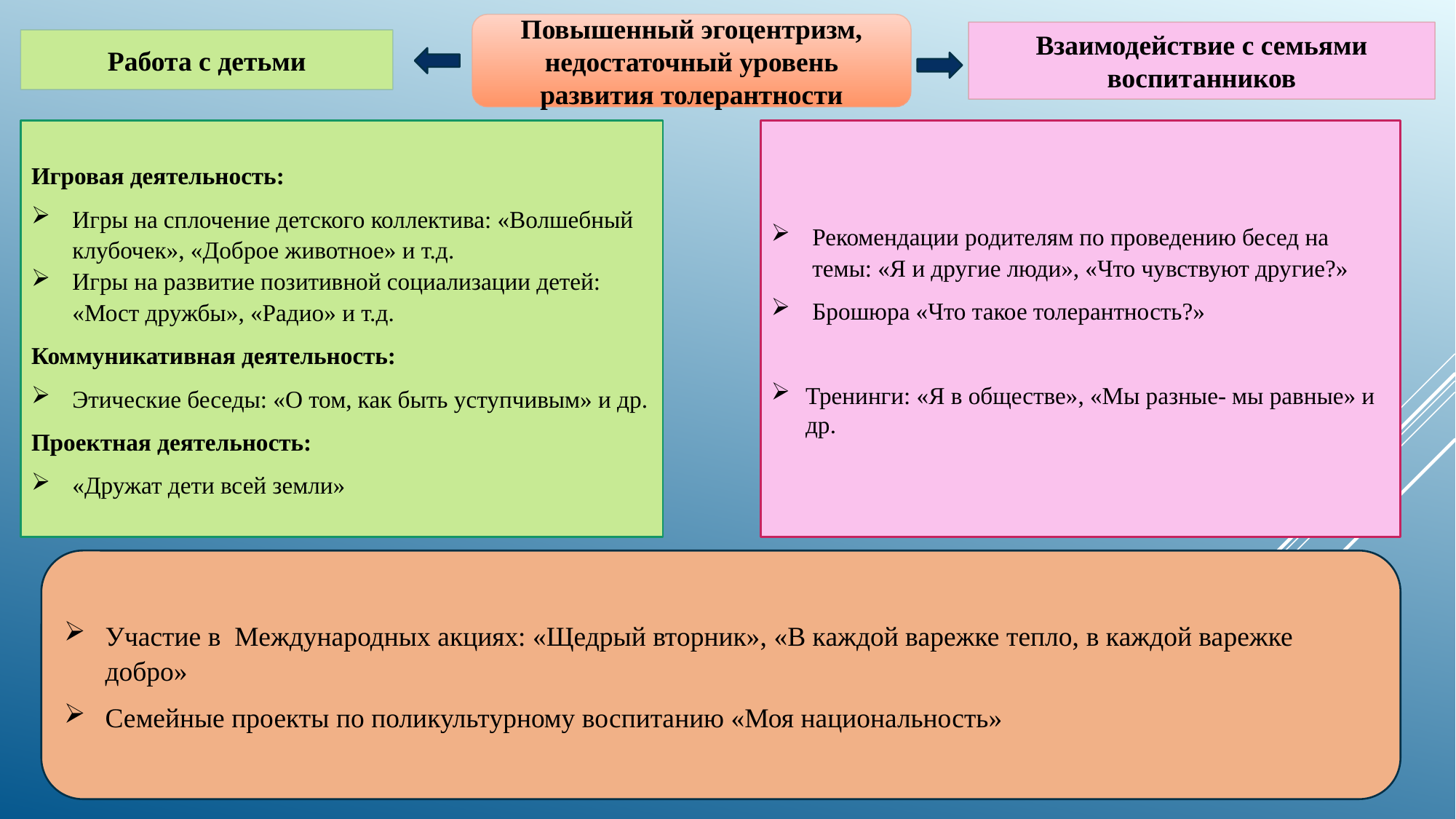

Повышенный эгоцентризм, недостаточный уровень развития толерантности
Взаимодействие с семьями воспитанников
Работа с детьми

Игровая деятельность:
Игры на сплочение детского коллектива: «Волшебный клубочек», «Доброе животное» и т.д.
Игры на развитие позитивной социализации детей: «Мост дружбы», «Радио» и т.д.
Коммуникативная деятельность:
Этические беседы: «О том, как быть уступчивым» и др.
Проектная деятельность:
«Дружат дети всей земли»
Рекомендации родителям по проведению бесед на темы: «Я и другие люди», «Что чувствуют другие?»
Брошюра «Что такое толерантность?»

Тренинги: «Я в обществе», «Мы разные- мы равные» и др.
Участие в  Международных акциях: «Щедрый вторник», «В каждой варежке тепло, в каждой варежке добро»
Семейные проекты по поликультурному воспитанию «Моя национальность»